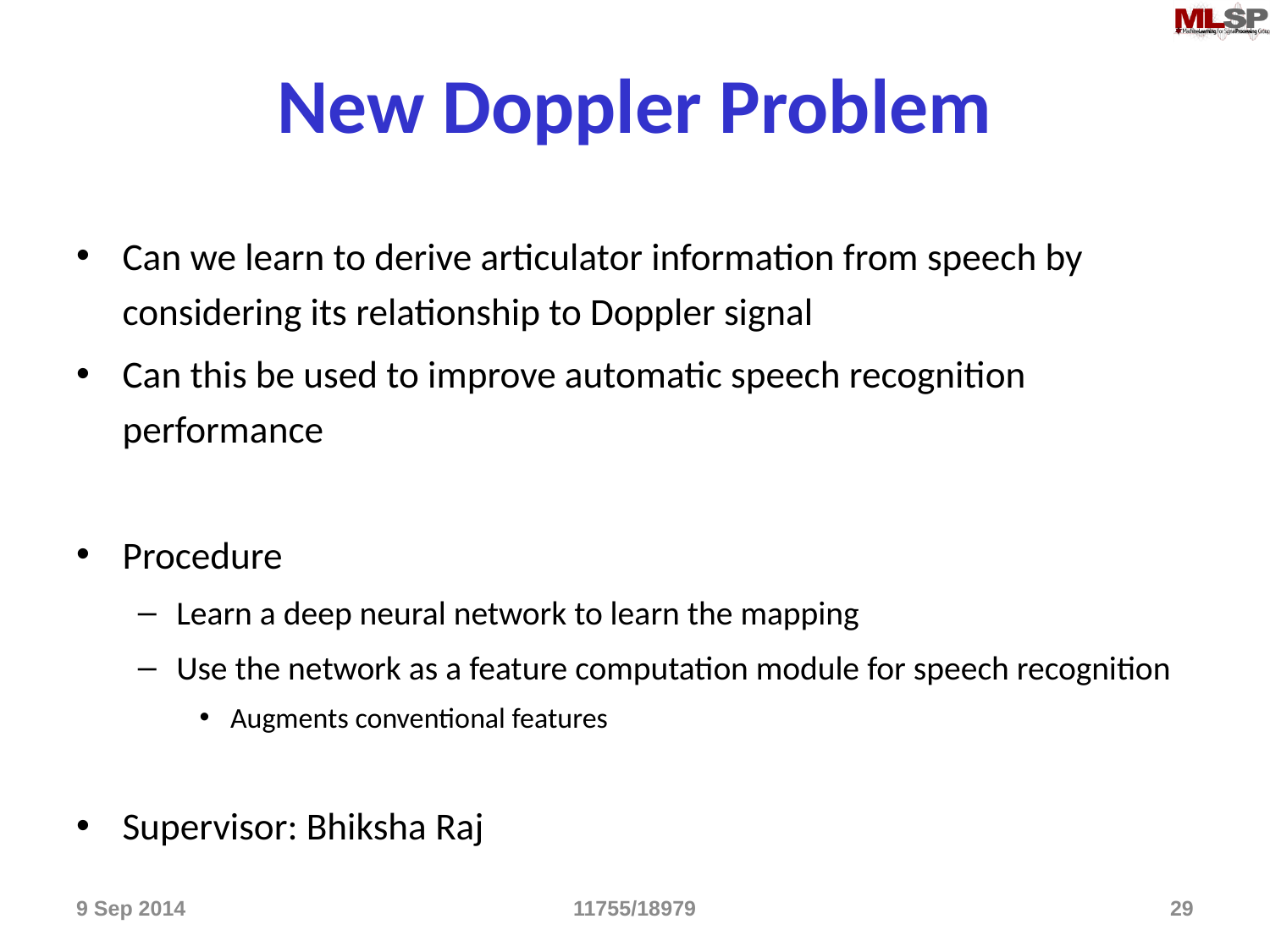

# New Doppler Problem
Can we learn to derive articulator information from speech by considering its relationship to Doppler signal
Can this be used to improve automatic speech recognition performance

Procedure
Learn a deep neural network to learn the mapping
Use the network as a feature computation module for speech recognition
Augments conventional features

Supervisor: Bhiksha Raj
9 Sep 2014
11755/18979
29